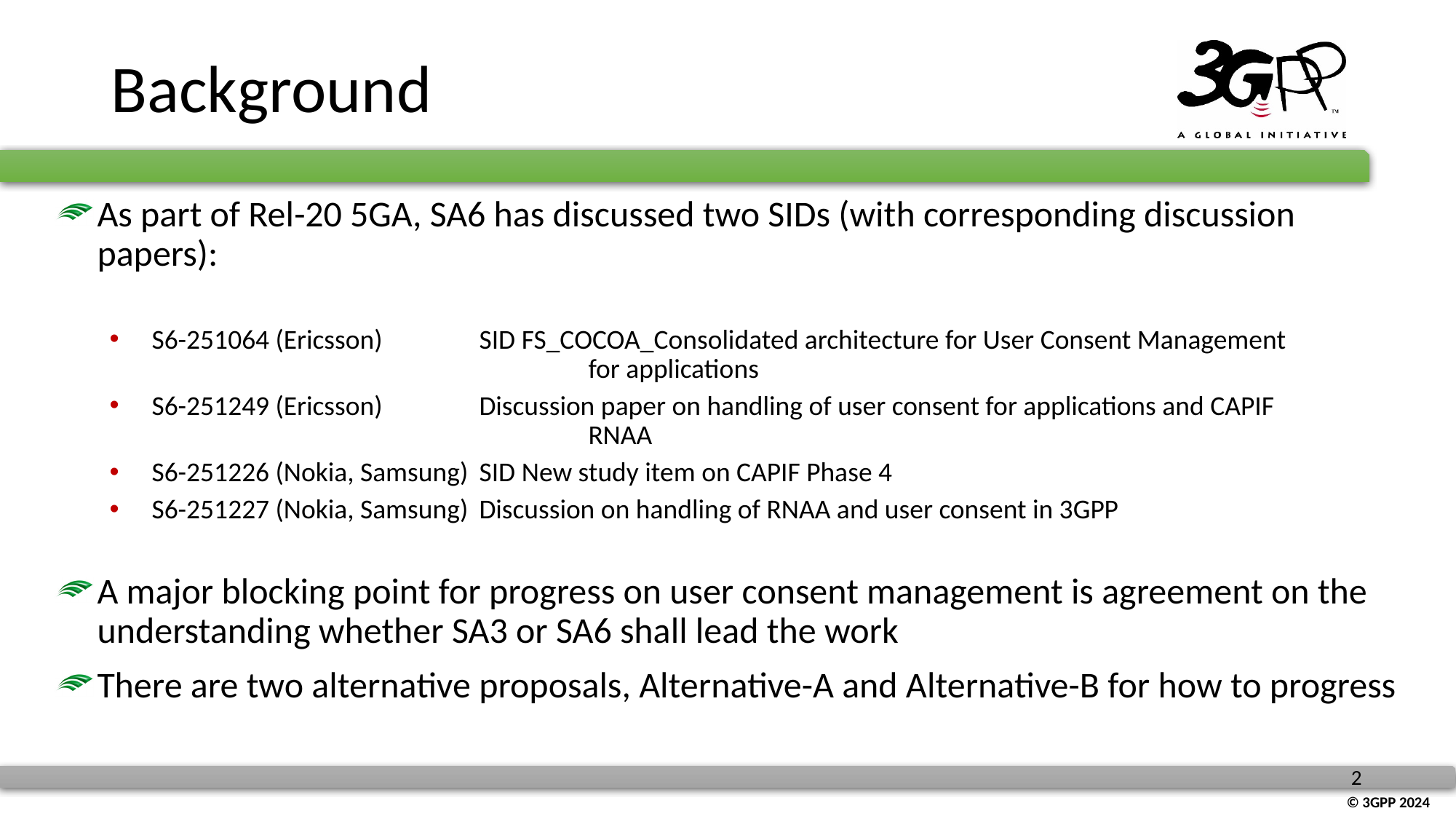

# Background
As part of Rel-20 5GA, SA6 has discussed two SIDs (with corresponding discussion papers):
S6-251064 (Ericsson)	SID FS_COCOA_Consolidated architecture for User Consent Management 					for applications
S6-251249 (Ericsson)	Discussion paper on handling of user consent for applications and CAPIF 					RNAA
S6-251226 (Nokia, Samsung)	SID New study item on CAPIF Phase 4
S6-251227 (Nokia, Samsung)	Discussion on handling of RNAA and user consent in 3GPP
A major blocking point for progress on user consent management is agreement on the understanding whether SA3 or SA6 shall lead the work
There are two alternative proposals, Alternative-A and Alternative-B for how to progress